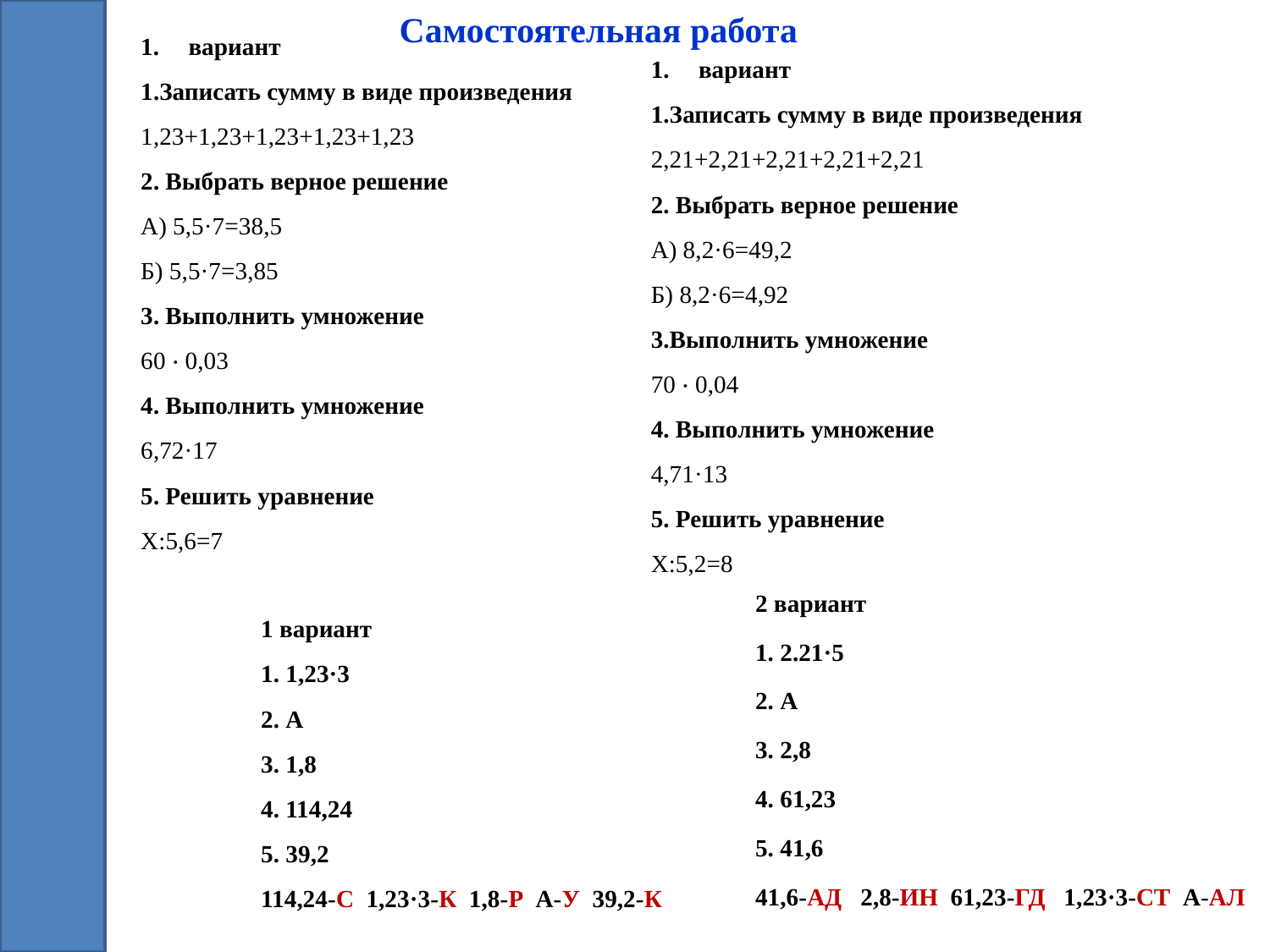

Самостоятельная работа
| вариант 1.Записать сумму в виде произведения 1,23+1,23+1,23+1,23+1,23 2. Выбрать верное решение А) 5,5·7=38,5 Б) 5,5·7=3,85 3. Выполнить умножение 60 ⋅ 0,03 4. Выполнить умножение 6,72·17 5. Решить уравнение X:5,6=7 |
| --- |
| вариант 1.Записать сумму в виде произведения 2,21+2,21+2,21+2,21+2,21 2. Выбрать верное решение А) 8,2·6=49,2 Б) 8,2·6=4,92 3.Выполнить умножение 70 ⋅ 0,04 4. Выполнить умножение 4,71·13 5. Решить уравнение X:5,2=8 |
| --- |

| 2 вариант 1. 2.21·5 2. А 3. 2,8 4. 61,23 5. 41,6 41,6-АД 2,8-ИН 61,23-ГД 1,23·3-СТ А-АЛ |
| --- |
| 1 вариант 1. 1,23·3 2. А 3. 1,8 4. 114,24 5. 39,2 114,24-C 1,23·3-К 1,8-Р А-У 39,2-К |
| --- |